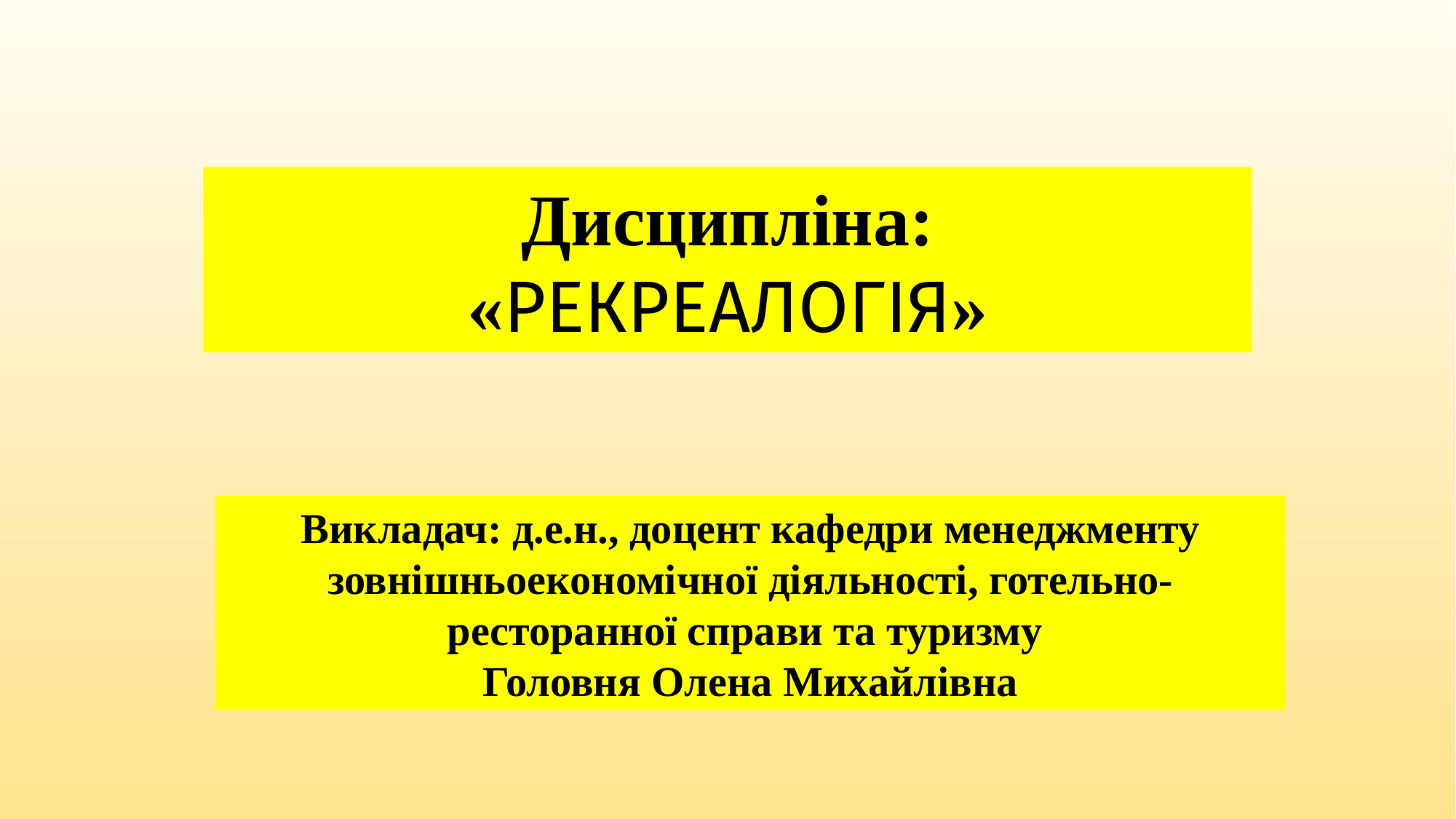

Дисципліна:
«РЕКРЕАЛОГІЯ»
Викладач: д.е.н., доцент кафедри менеджменту зовнішньоекономічної діяльності, готельно-ресторанної справи та туризму
Головня Олена Михайлівна